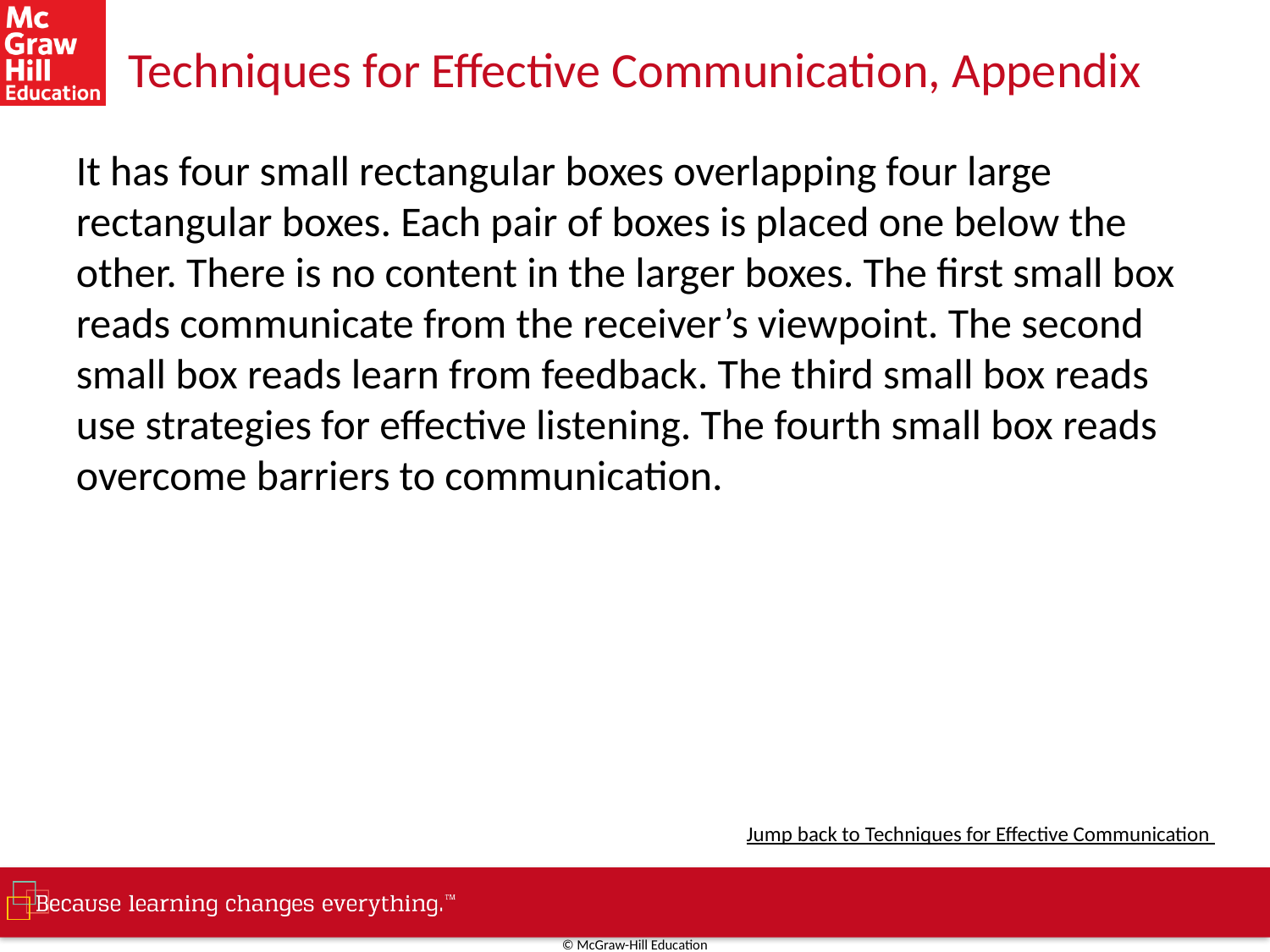

# Techniques for Effective Communication, Appendix
It has four small rectangular boxes overlapping four large rectangular boxes. Each pair of boxes is placed one below the other. There is no content in the larger boxes. The first small box reads communicate from the receiver’s viewpoint. The second small box reads learn from feedback. The third small box reads use strategies for effective listening. The fourth small box reads overcome barriers to communication.
Jump back to Techniques for Effective Communication